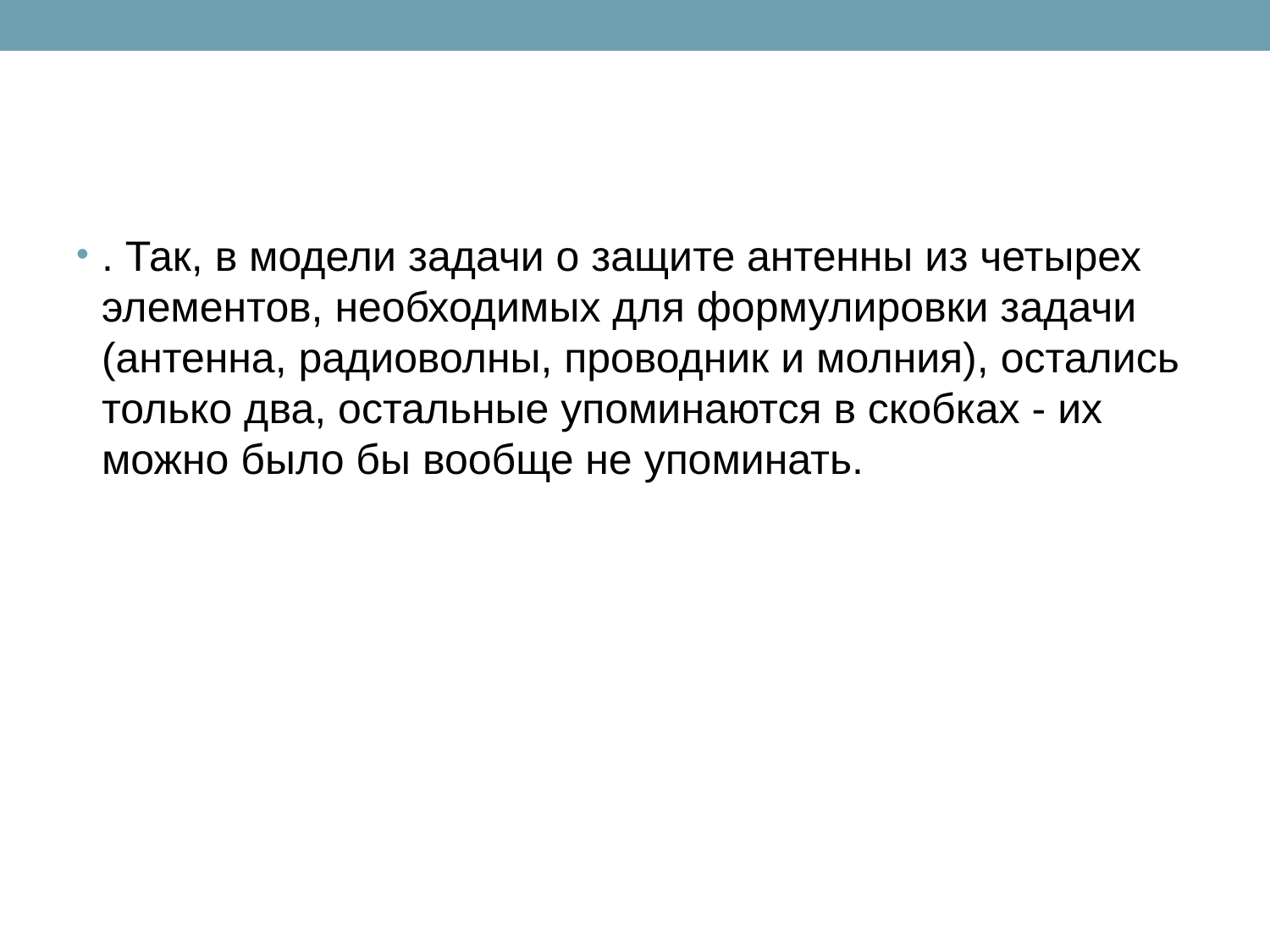

#
. Так, в модели задачи о защите антенны из четырех элементов, необходимых для формулировки задачи (антенна, радиоволны, проводник и молния), остались только два, остальные упоминаются в скобках - их можно было бы вообще не упоминать.